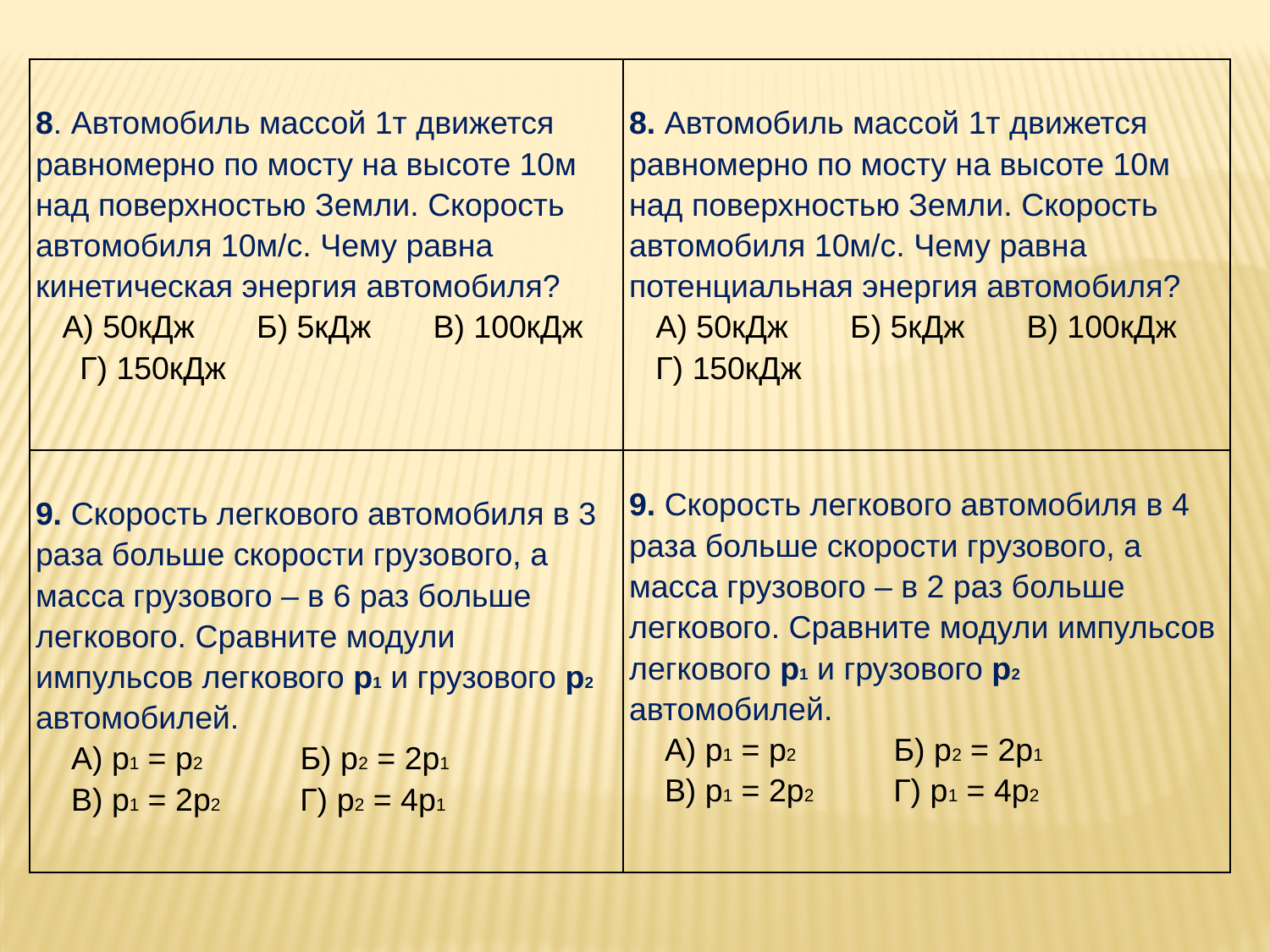

| 8. Автомобиль массой 1т движется равномерно по мосту на высоте 10м над поверхностью Земли. Скорость автомобиля 10м/с. Чему равна кинетическая энергия автомобиля? А) 50кДж Б) 5кДж В) 100кДж Г) 150кДж | 8. Автомобиль массой 1т движется равномерно по мосту на высоте 10м над поверхностью Земли. Скорость автомобиля 10м/с. Чему равна потенциальная энергия автомобиля? А) 50кДж Б) 5кДж В) 100кДж Г) 150кДж |
| --- | --- |
| 9. Скорость легкового автомобиля в 3 раза больше скорости грузового, а масса грузового – в 6 раз больше легкового. Сравните модули импульсов легкового р1 и грузового р2 автомобилей. А) р1 = р2 Б) р2 = 2р1 В) р1 = 2р2 Г) р2 = 4р1 | 9. Скорость легкового автомобиля в 4 раза больше скорости грузового, а масса грузового – в 2 раз больше легкового. Сравните модули импульсов легкового р1 и грузового р2 автомобилей. А) р1 = р2 Б) р2 = 2р1 В) р1 = 2р2 Г) р1 = 4р2 |